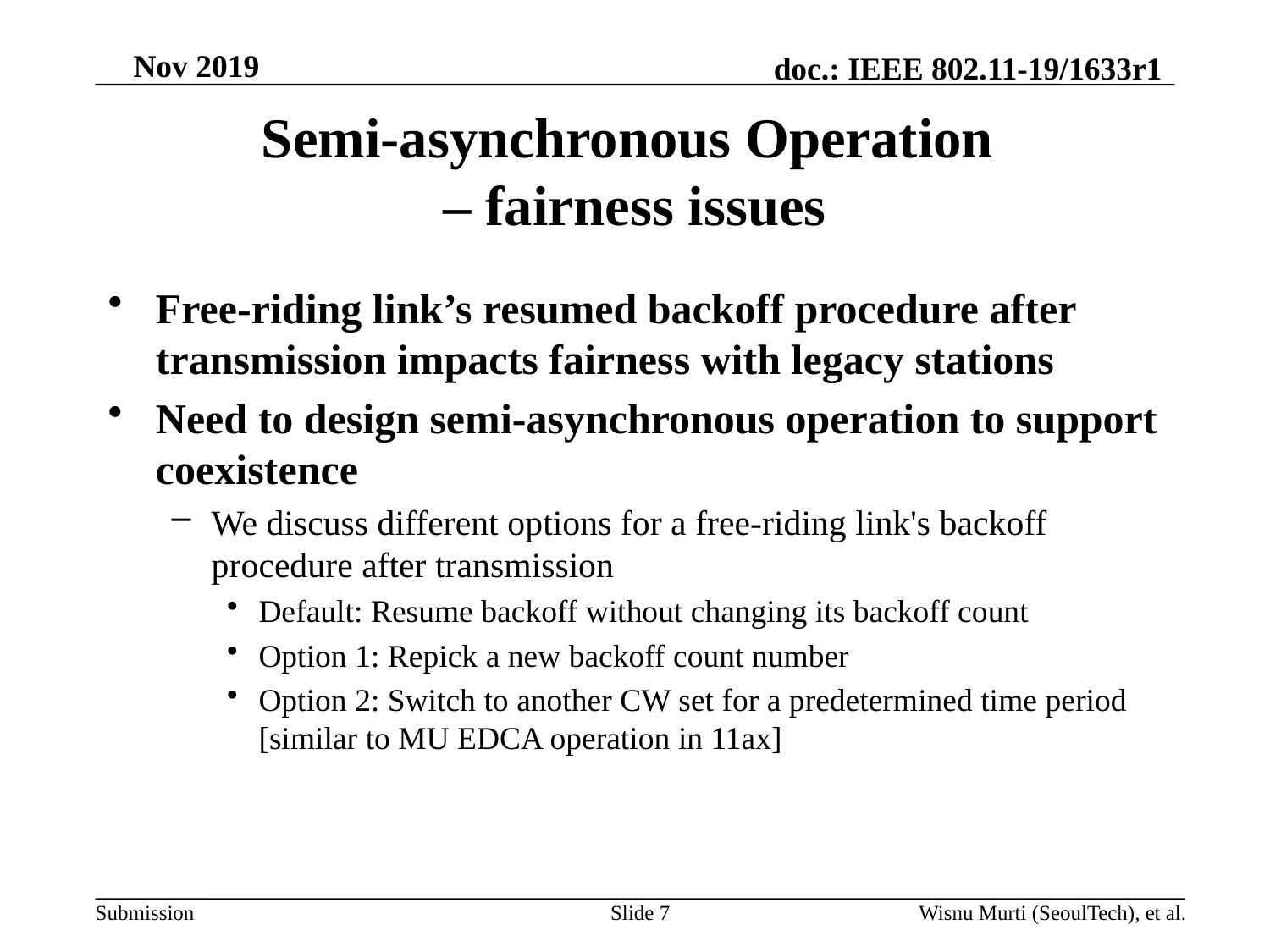

# Semi-asynchronous Operation – fairness issues
Free-riding link’s resumed backoff procedure after transmission impacts fairness with legacy stations
Need to design semi-asynchronous operation to support coexistence
We discuss different options for a free-riding link's backoff procedure after transmission
Default: Resume backoff without changing its backoff count
Option 1: Repick a new backoff count number
Option 2: Switch to another CW set for a predetermined time period [similar to MU EDCA operation in 11ax]
Slide 7
Wisnu Murti (SeoulTech), et al.